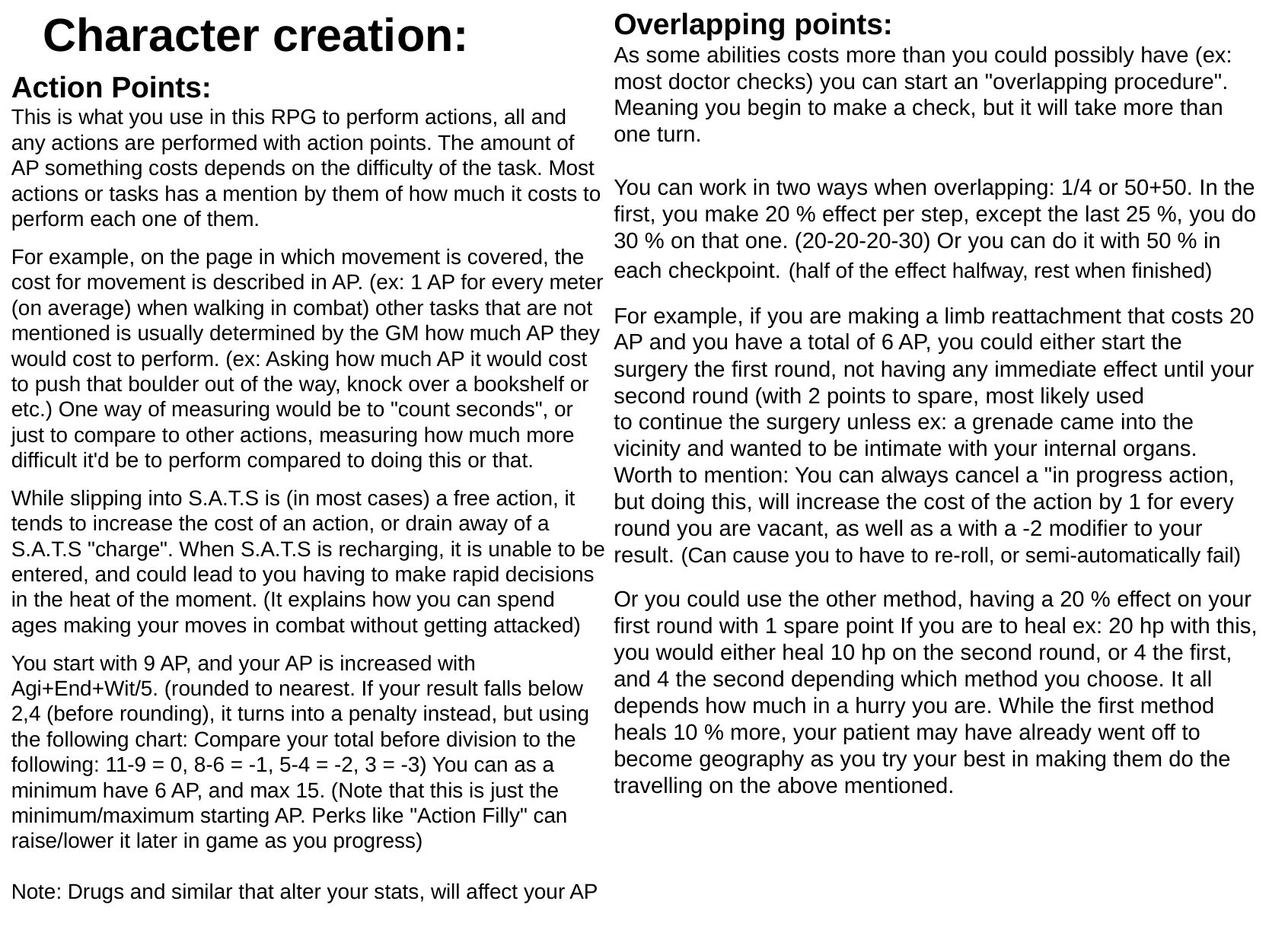

# Character creation:
Overlapping points:
As some abilities costs more than you could possibly have (ex: most doctor checks) you can start an "overlapping procedure". Meaning you begin to make a check, but it will take more than one turn.

You can work in two ways when overlapping: 1/4 or 50+50. In the first, you make 20 % effect per step, except the last 25 %, you do 30 % on that one. (20-20-20-30) Or you can do it with 50 % in each checkpoint. (half of the effect halfway, rest when finished)

For example, if you are making a limb reattachment that costs 20 AP and you have a total of 6 AP, you could either start the surgery the first round, not having any immediate effect until your second round (with 2 points to spare, most likely used to continue the surgery unless ex: a grenade came into the vicinity and wanted to be intimate with your internal organs. Worth to mention: You can always cancel a "in progress action, but doing this, will increase the cost of the action by 1 for every round you are vacant, as well as a with a -2 modifier to your result. (Can cause you to have to re-roll, or semi-automatically fail)

Or you could use the other method, having a 20 % effect on your first round with 1 spare point If you are to heal ex: 20 hp with this, you would either heal 10 hp on the second round, or 4 the first, and 4 the second depending which method you choose. It all depends how much in a hurry you are. While the first method heals 10 % more, your patient may have already went off to become geography as you try your best in making them do the travelling on the above mentioned.
Action Points:
This is what you use in this RPG to perform actions, all and any actions are performed with action points. The amount of AP something costs depends on the difficulty of the task. Most actions or tasks has a mention by them of how much it costs to perform each one of them.

For example, on the page in which movement is covered, the cost for movement is described in AP. (ex: 1 AP for every meter (on average) when walking in combat) other tasks that are not mentioned is usually determined by the GM how much AP they would cost to perform. (ex: Asking how much AP it would cost to push that boulder out of the way, knock over a bookshelf or etc.) One way of measuring would be to "count seconds", or just to compare to other actions, measuring how much more difficult it'd be to perform compared to doing this or that.

While slipping into S.A.T.S is (in most cases) a free action, it tends to increase the cost of an action, or drain away of a S.A.T.S "charge". When S.A.T.S is recharging, it is unable to be entered, and could lead to you having to make rapid decisions in the heat of the moment. (It explains how you can spend ages making your moves in combat without getting attacked)

You start with 9 AP, and your AP is increased with Agi+End+Wit/5. (rounded to nearest. If your result falls below 2,4 (before rounding), it turns into a penalty instead, but using the following chart: Compare your total before division to the following: 11-9 = 0, 8-6 = -1, 5-4 = -2, 3 = -3) You can as a minimum have 6 AP, and max 15. (Note that this is just the minimum/maximum starting AP. Perks like "Action Filly" can raise/lower it later in game as you progress)

Note: Drugs and similar that alter your stats, will affect your AP